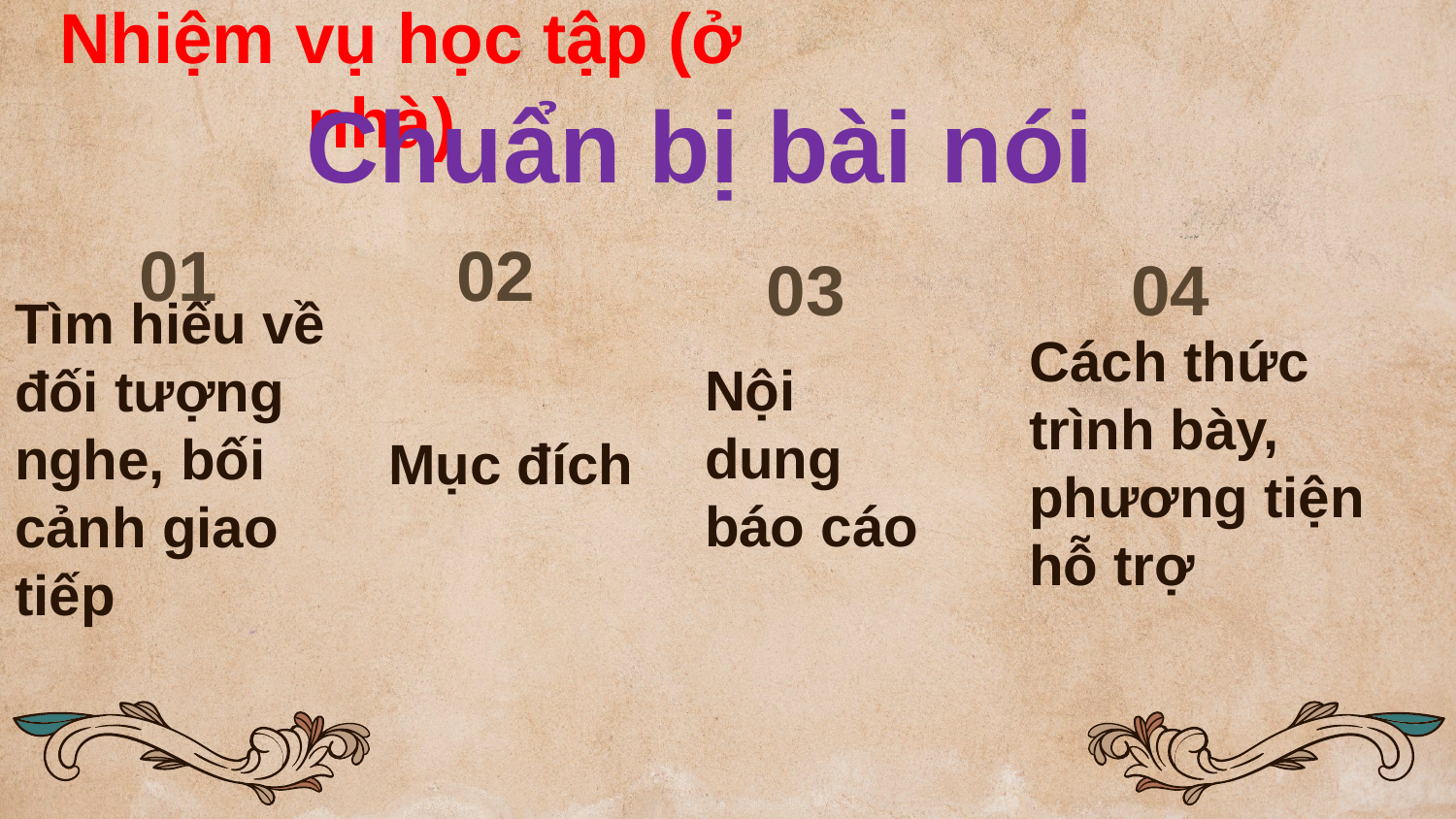

Nhiệm vụ học tập (ở nhà)
Chuẩn bị bài nói
# 01
02
04
03
Tìm hiểu về đối tượng nghe, bối cảnh giao tiếp
Nội dung báo cáo
Cách thức trình bày, phương tiện hỗ trợ
Mục đích